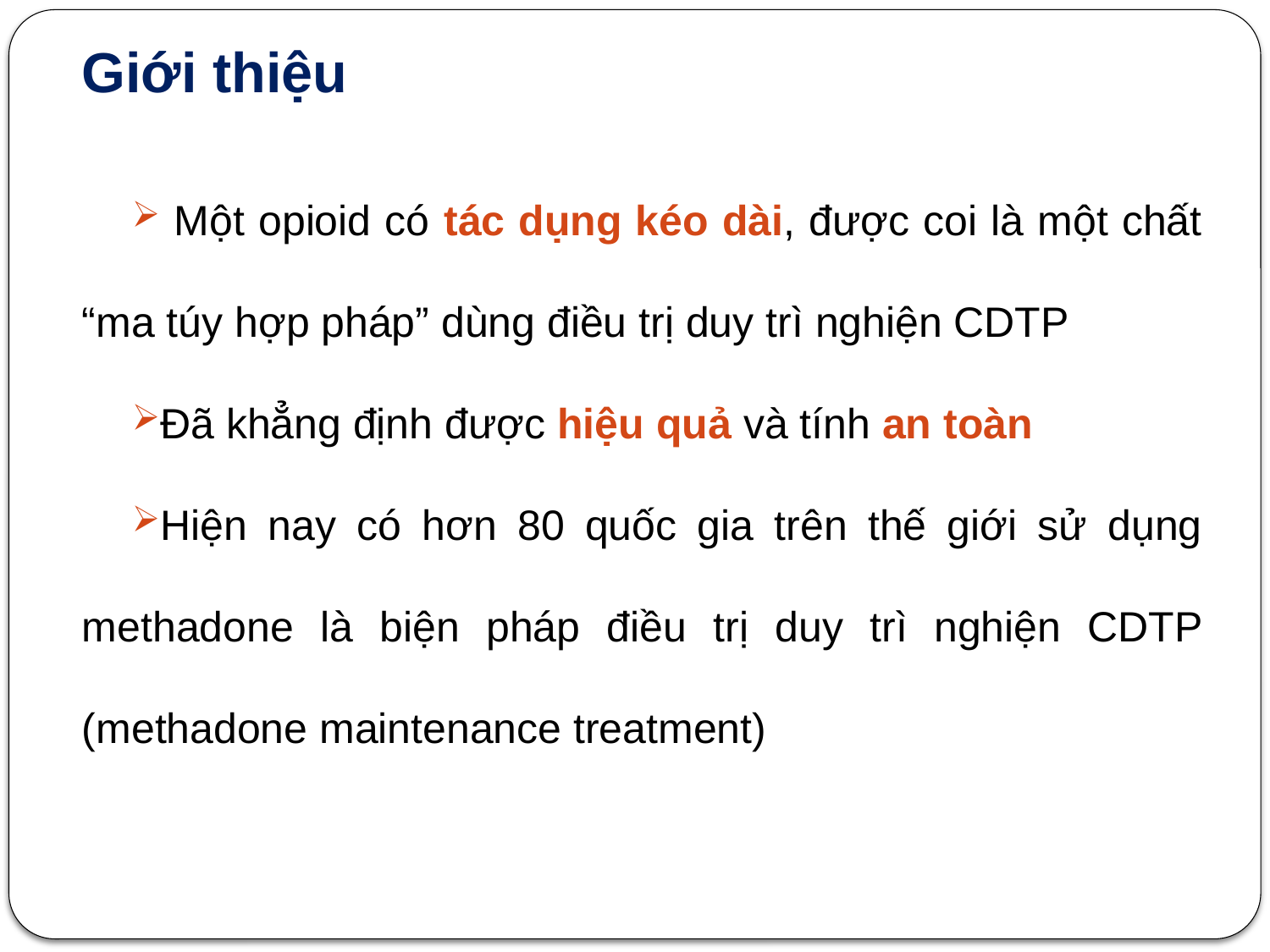

Giới thiệu
 Một opioid có tác dụng kéo dài, được coi là một chất “ma túy hợp pháp” dùng điều trị duy trì nghiện CDTP
Đã khẳng định được hiệu quả và tính an toàn
Hiện nay có hơn 80 quốc gia trên thế giới sử dụng methadone là biện pháp điều trị duy trì nghiện CDTP (methadone maintenance treatment)

5